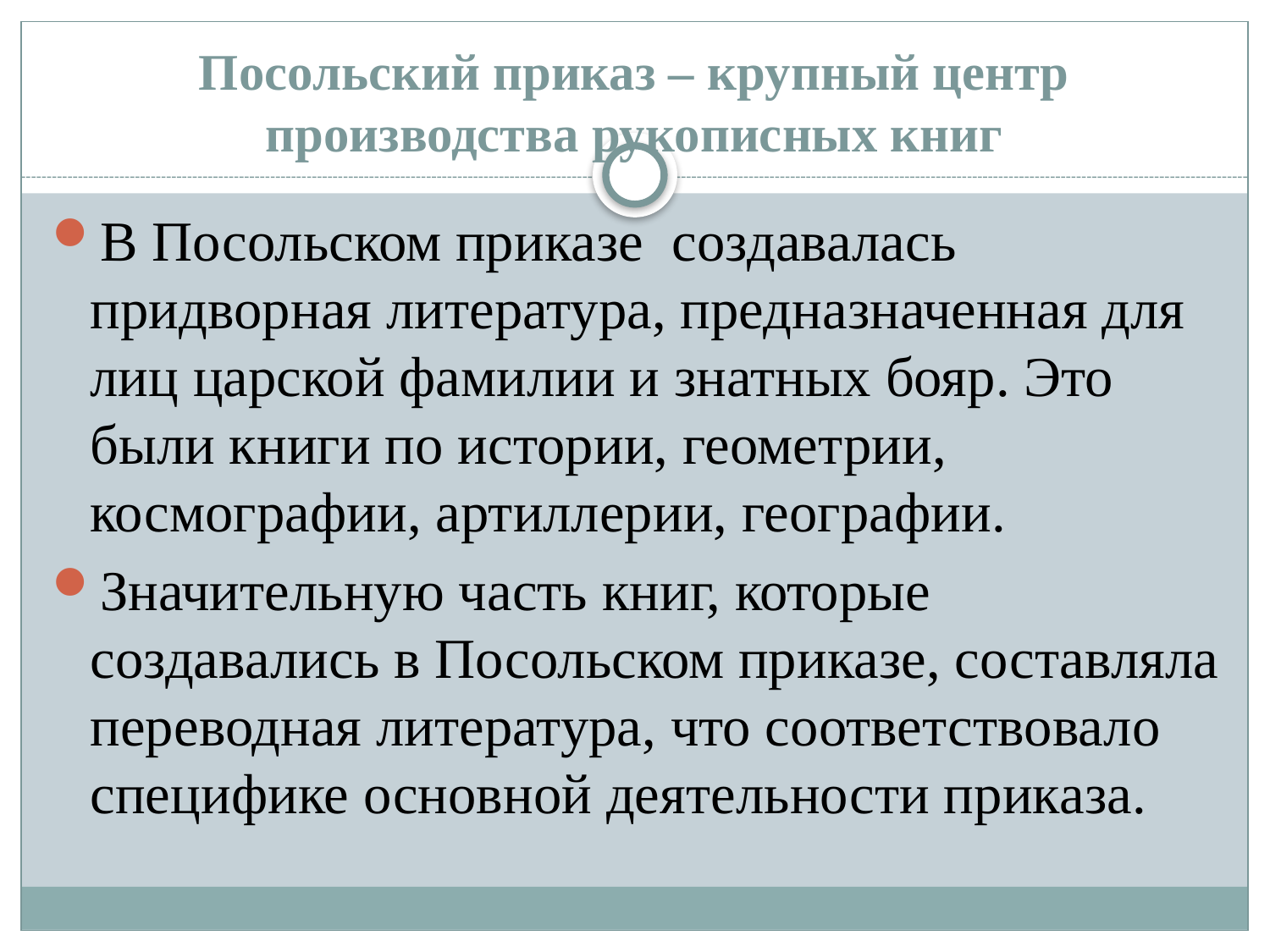

# Посольский приказ – крупный центр производства рукописных книг
В Посольском приказе  создавалась придворная литература, предназначенная для лиц царской фамилии и знатных бояр. Это были книги по истории, геометрии, космографии, артиллерии, географии.
Значительную часть книг, которые создавались в Посольском приказе, составляла переводная литература, что соответствовало специфике основной деятельности приказа.